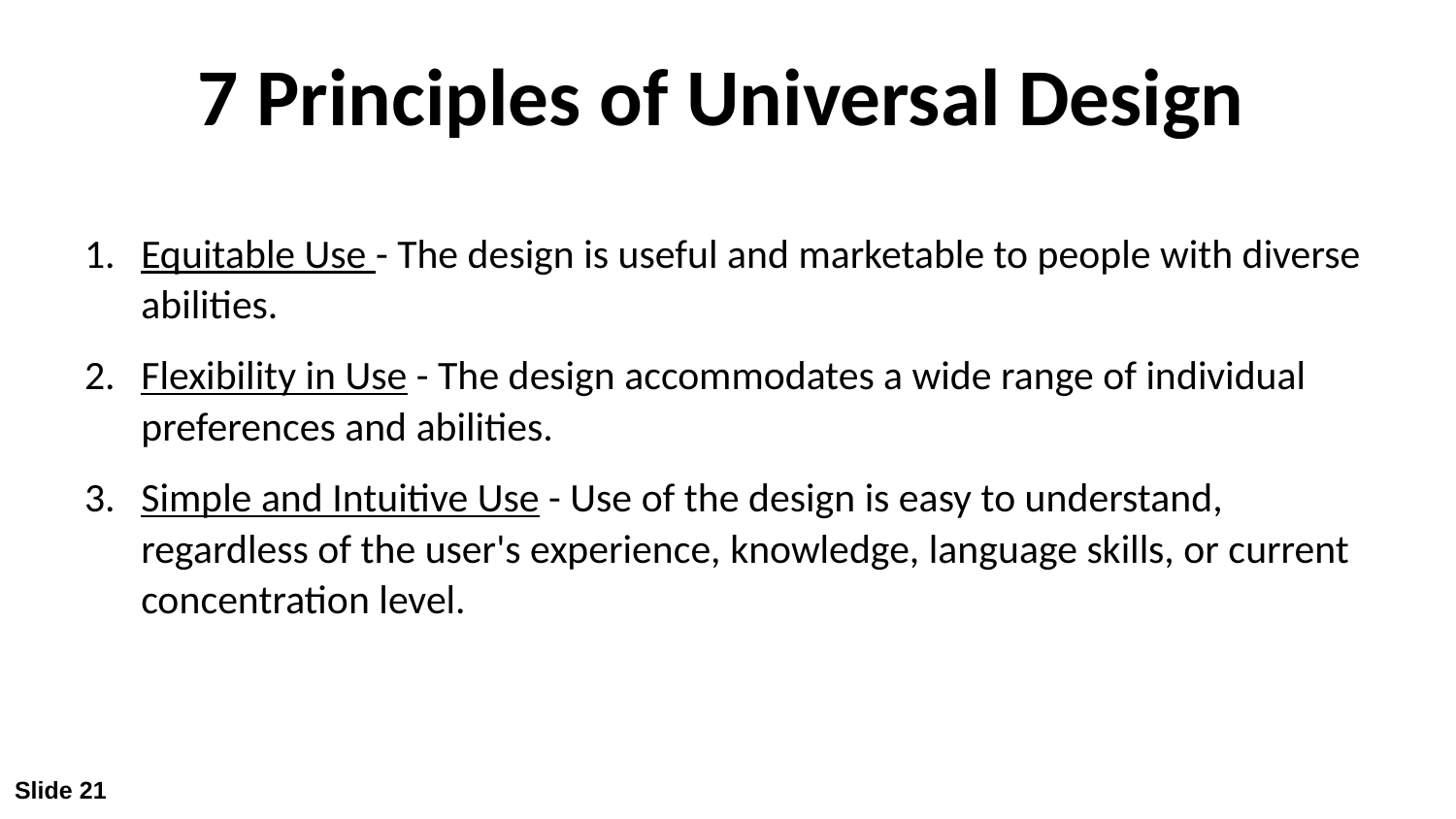

# 7 Principles of Universal Design
Equitable Use - The design is useful and marketable to people with diverse abilities.
Flexibility in Use - The design accommodates a wide range of individual preferences and abilities.
Simple and Intuitive Use - Use of the design is easy to understand, regardless of the user's experience, knowledge, language skills, or current concentration level.

Slide 21